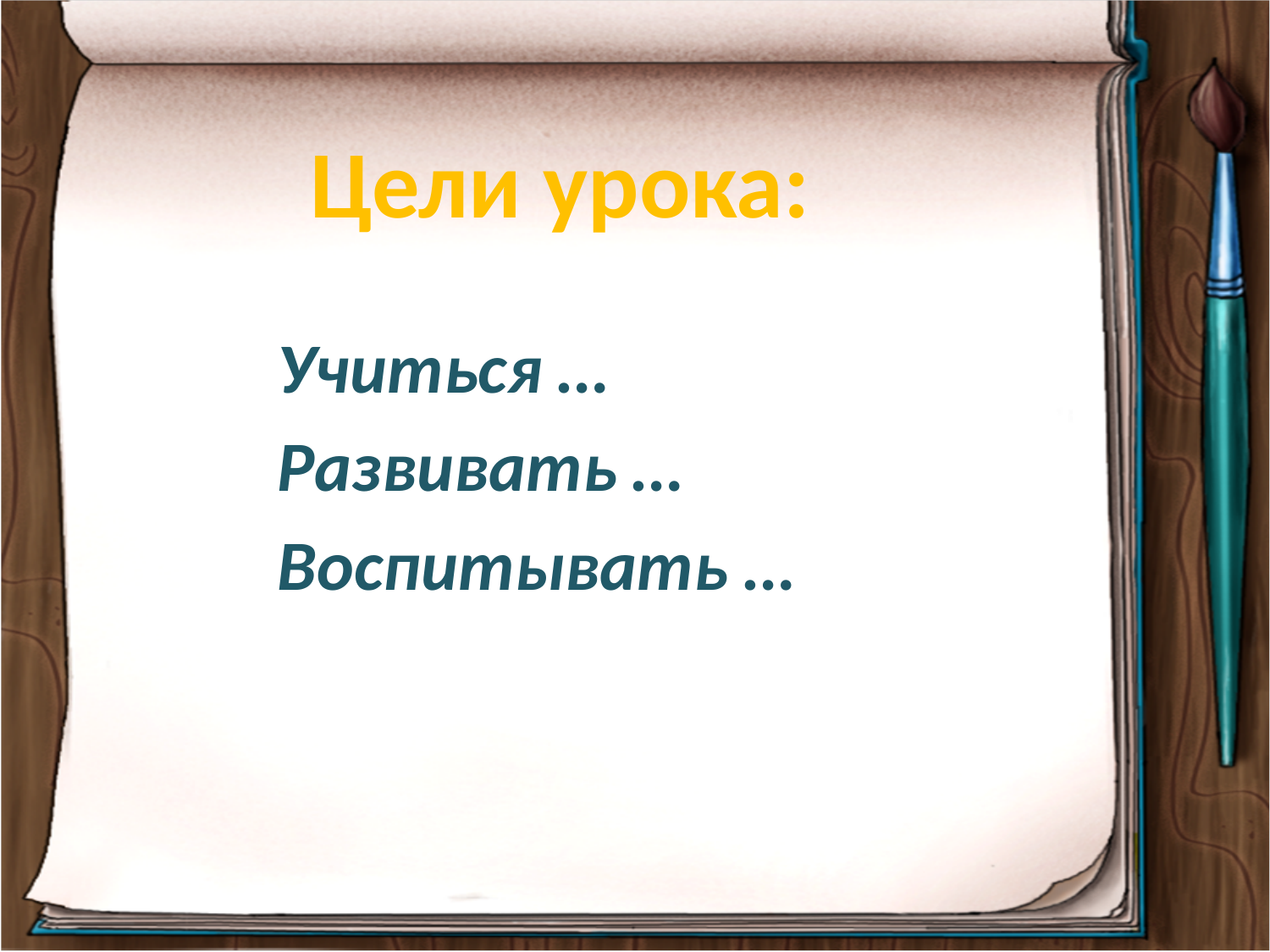

Цели урока:
Учиться …
Развивать …
Воспитывать …